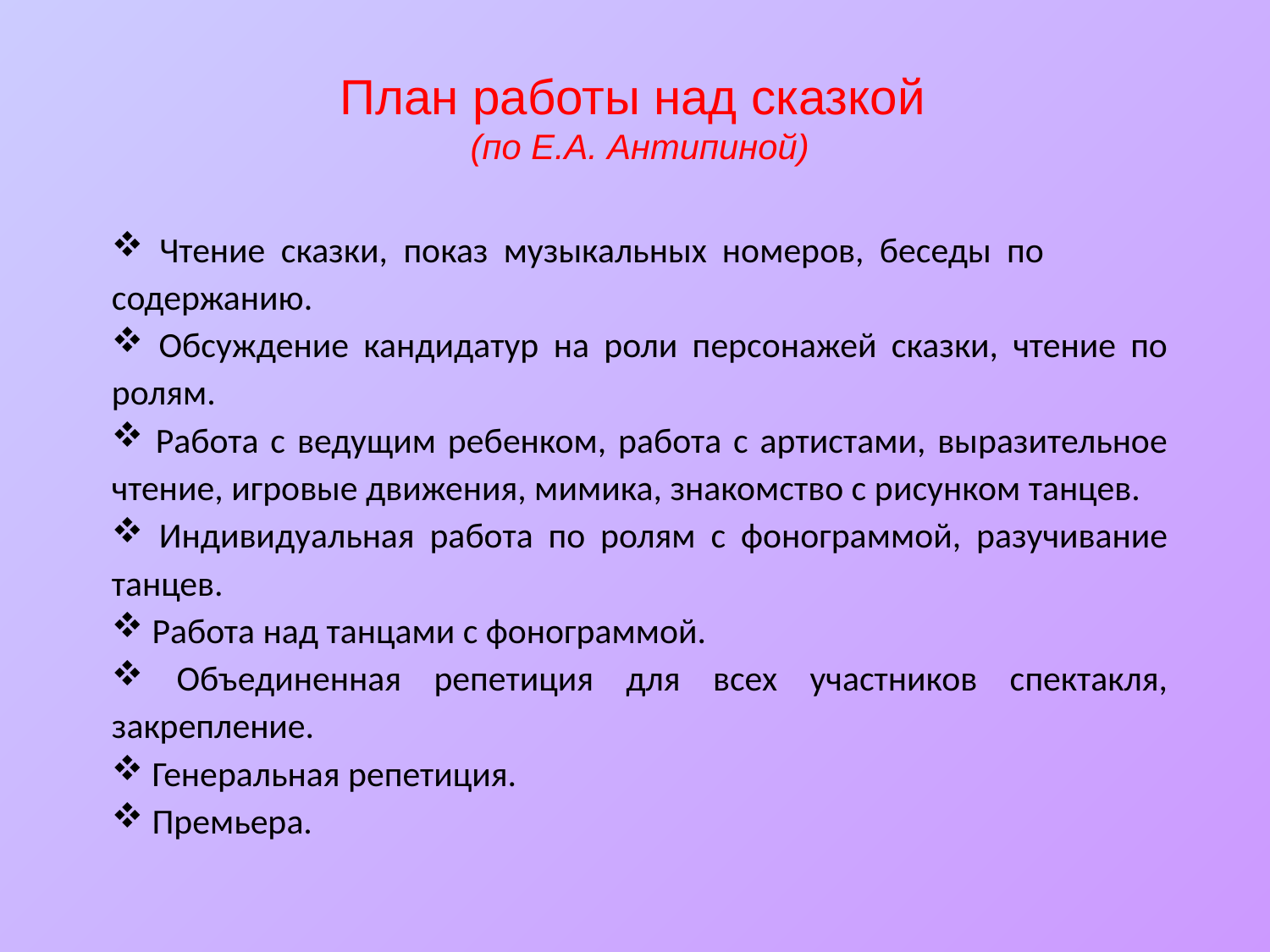

План работы над сказкой
(по Е.А. Антипиной)

 Чтение сказки, показ музыкальных номеров, беседы по         содержанию.
 Обсуждение кандидатур на роли персонажей сказки, чтение по ролям.
 Работа с ведущим ребенком, работа с артистами, выразительное чтение, игровые движения, мимика, знакомство с рисунком танцев.
 Индивидуальная работа по ролям с фонограммой, разучивание танцев.
 Работа над танцами с фонограммой.
 Объединенная репетиция для всех участников спектакля, закрепление.
 Генеральная репетиция.
 Премьера.